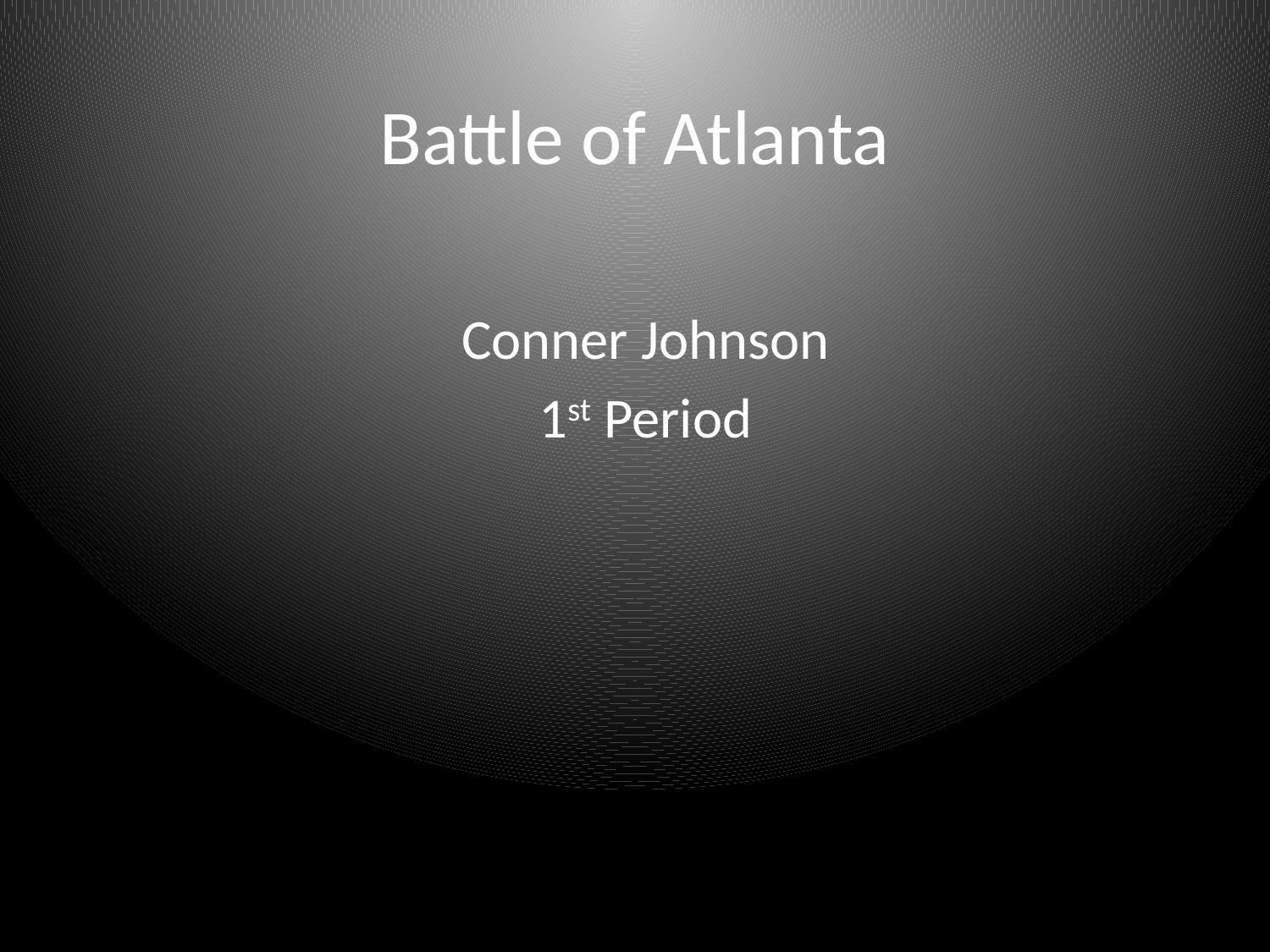

# Battle of Atlanta
Conner Johnson
1st Period